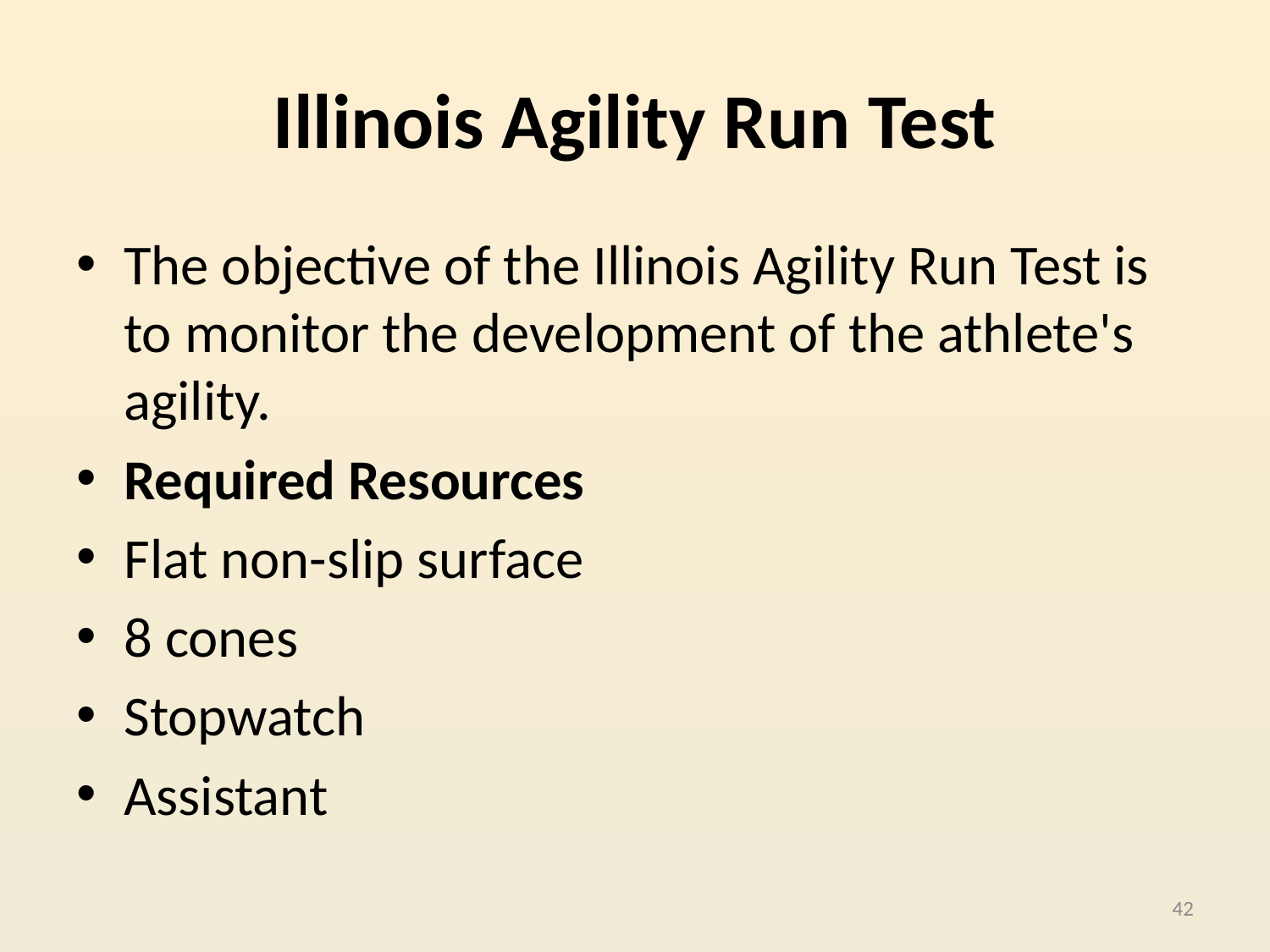

# Illinois Agility Run Test
The objective of the Illinois Agility Run Test is to monitor the development of the athlete's agility.
Required Resources
Flat non-slip surface
8 cones
Stopwatch
Assistant

42